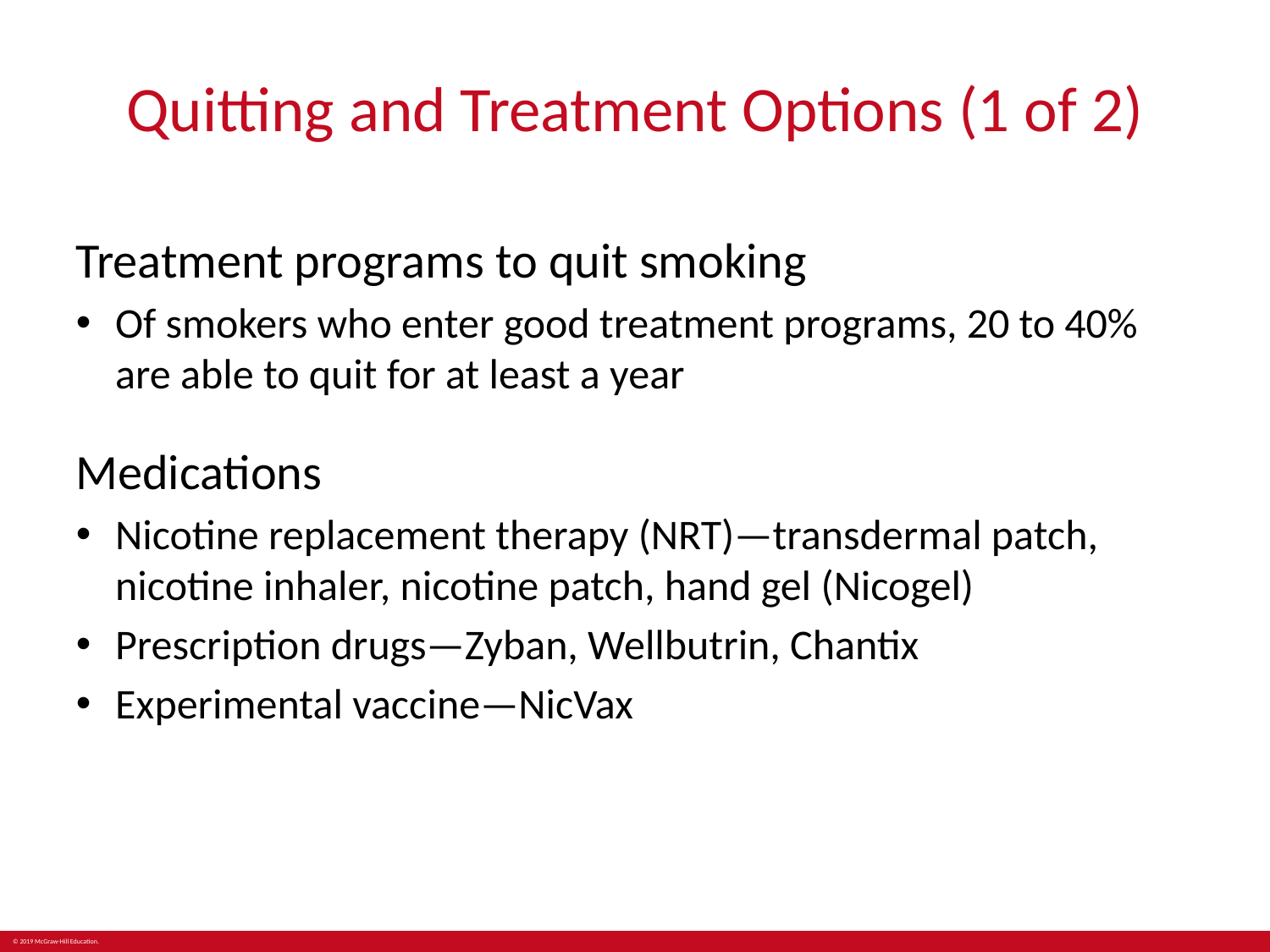

# Quitting and Treatment Options (1 of 2)
Treatment programs to quit smoking
Of smokers who enter good treatment programs, 20 to 40% are able to quit for at least a year
Medications
Nicotine replacement therapy (NRT)—transdermal patch, nicotine inhaler, nicotine patch, hand gel (Nicogel)
Prescription drugs—Zyban, Wellbutrin, Chantix
Experimental vaccine—NicVax